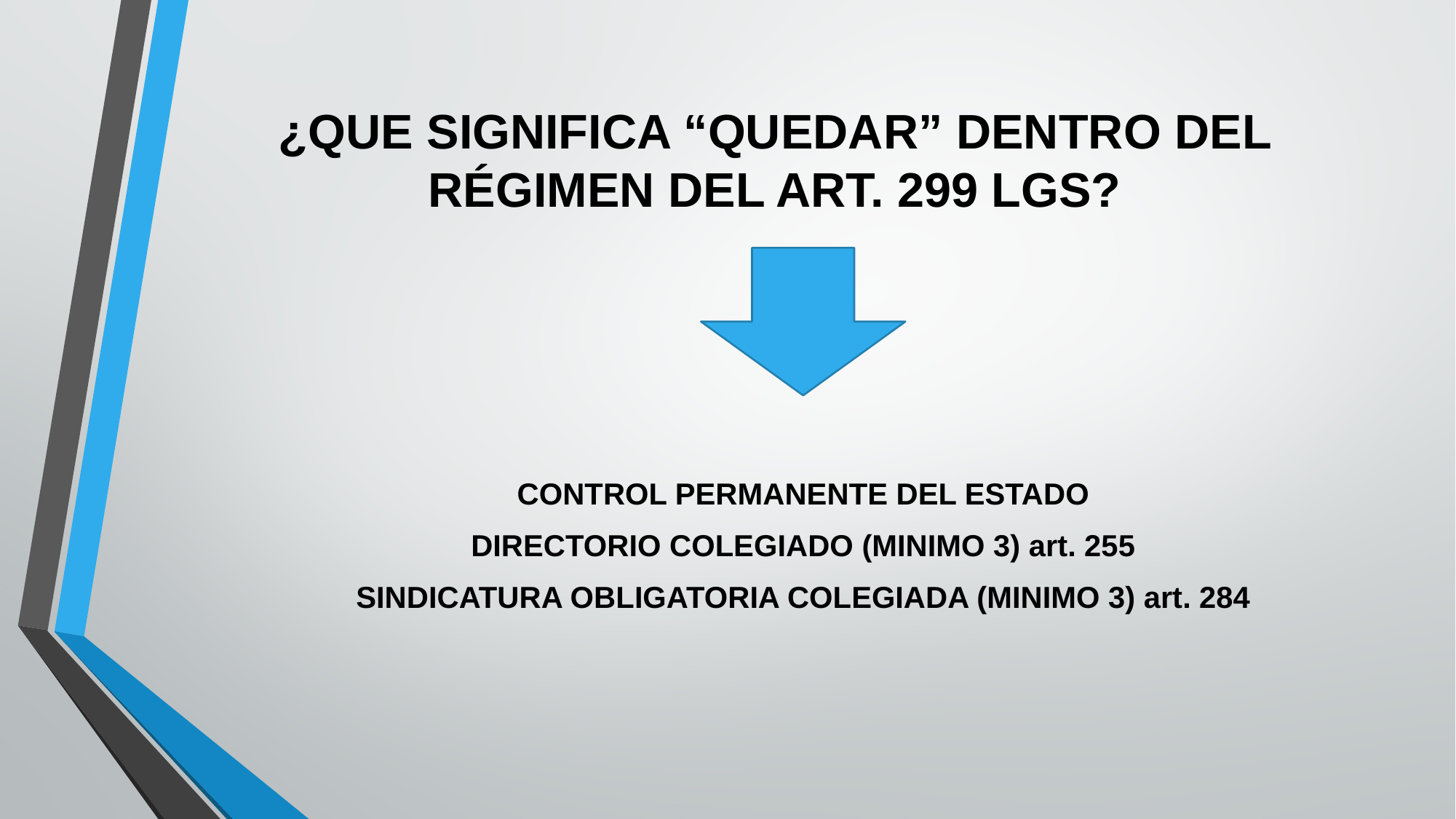

# ¿QUE SIGNIFICA “QUEDAR” DENTRO DEL RÉGIMEN DEL ART. 299 LGS?

CONTROL PERMANENTE DEL ESTADO
DIRECTORIO COLEGIADO (MINIMO 3) art. 255
SINDICATURA OBLIGATORIA COLEGIADA (MINIMO 3) art. 284